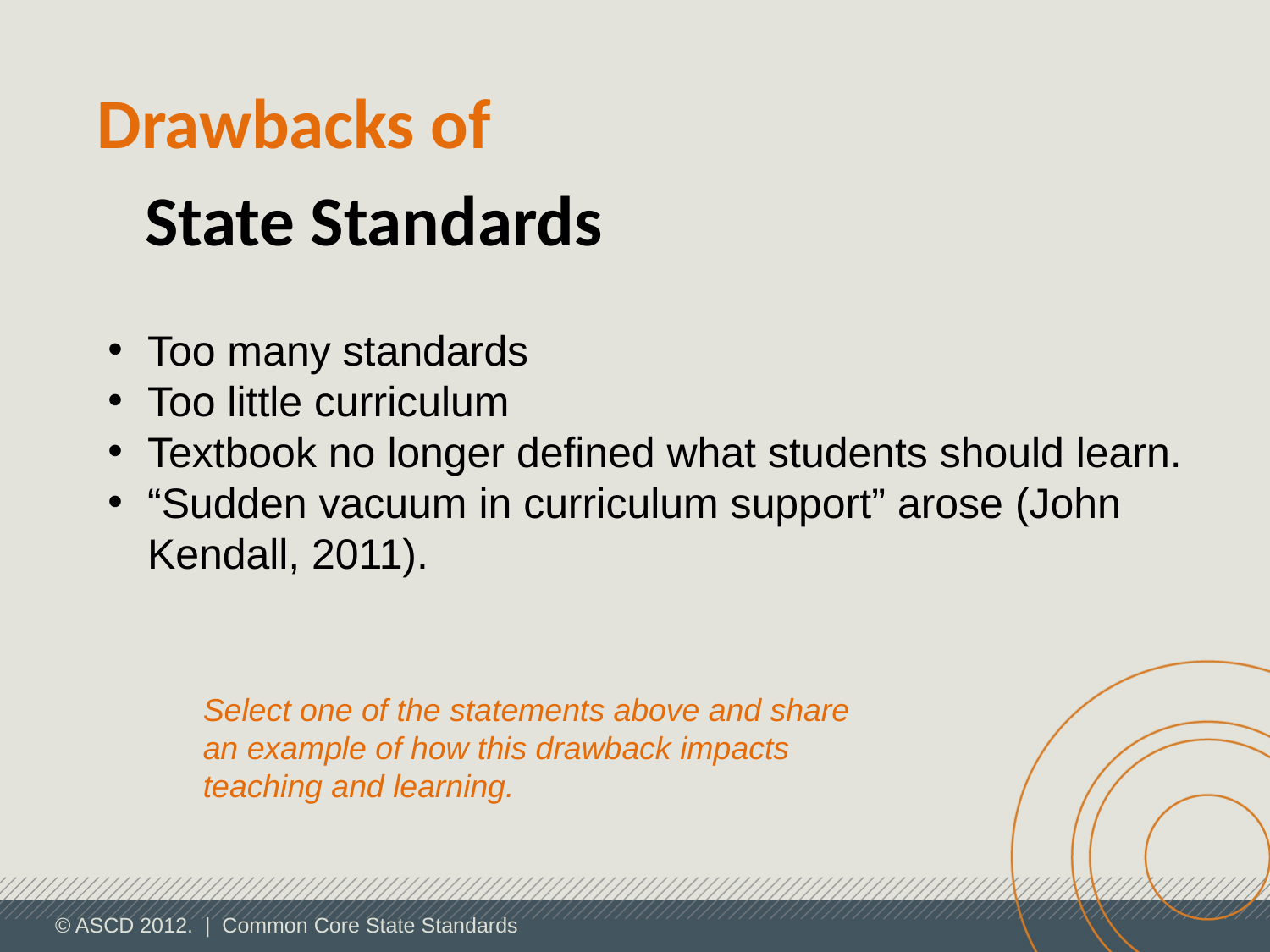

Drawbacks of
 State Standards
Too many standards
Too little curriculum
Textbook no longer defined what students should learn.
“Sudden vacuum in curriculum support” arose (John Kendall, 2011).
Select one of the statements above and share an example of how this drawback impacts teaching and learning.
© ASCD 2012.  |  Common Core State Standards